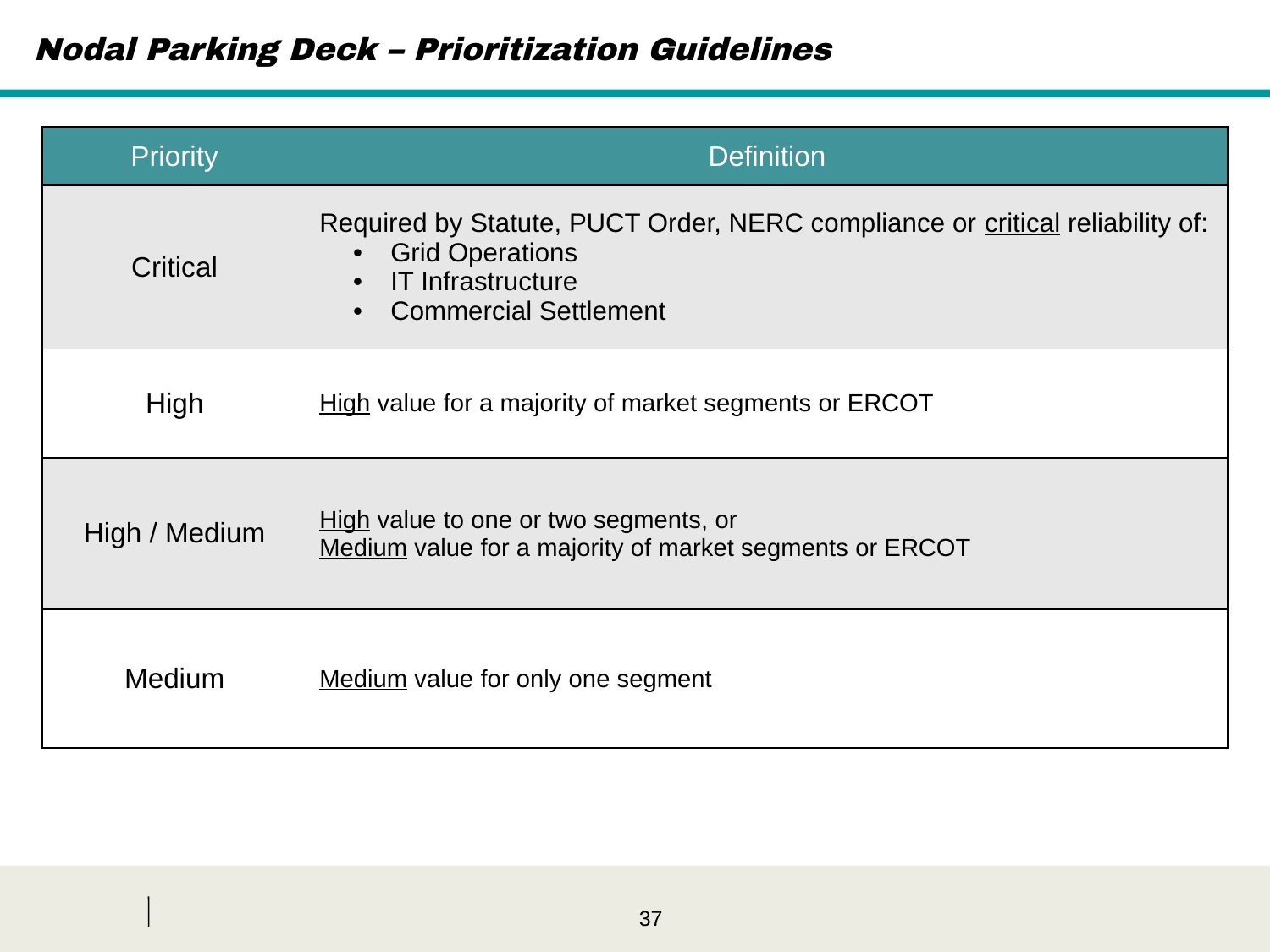

# Nodal Parking Deck – Prioritization Guidelines
| Priority | Definition |
| --- | --- |
| Critical | Required by Statute, PUCT Order, NERC compliance or critical reliability of: Grid Operations IT Infrastructure Commercial Settlement |
| High | High value for a majority of market segments or ERCOT |
| High / Medium | High value to one or two segments, or Medium value for a majority of market segments or ERCOT |
| Medium | Medium value for only one segment |